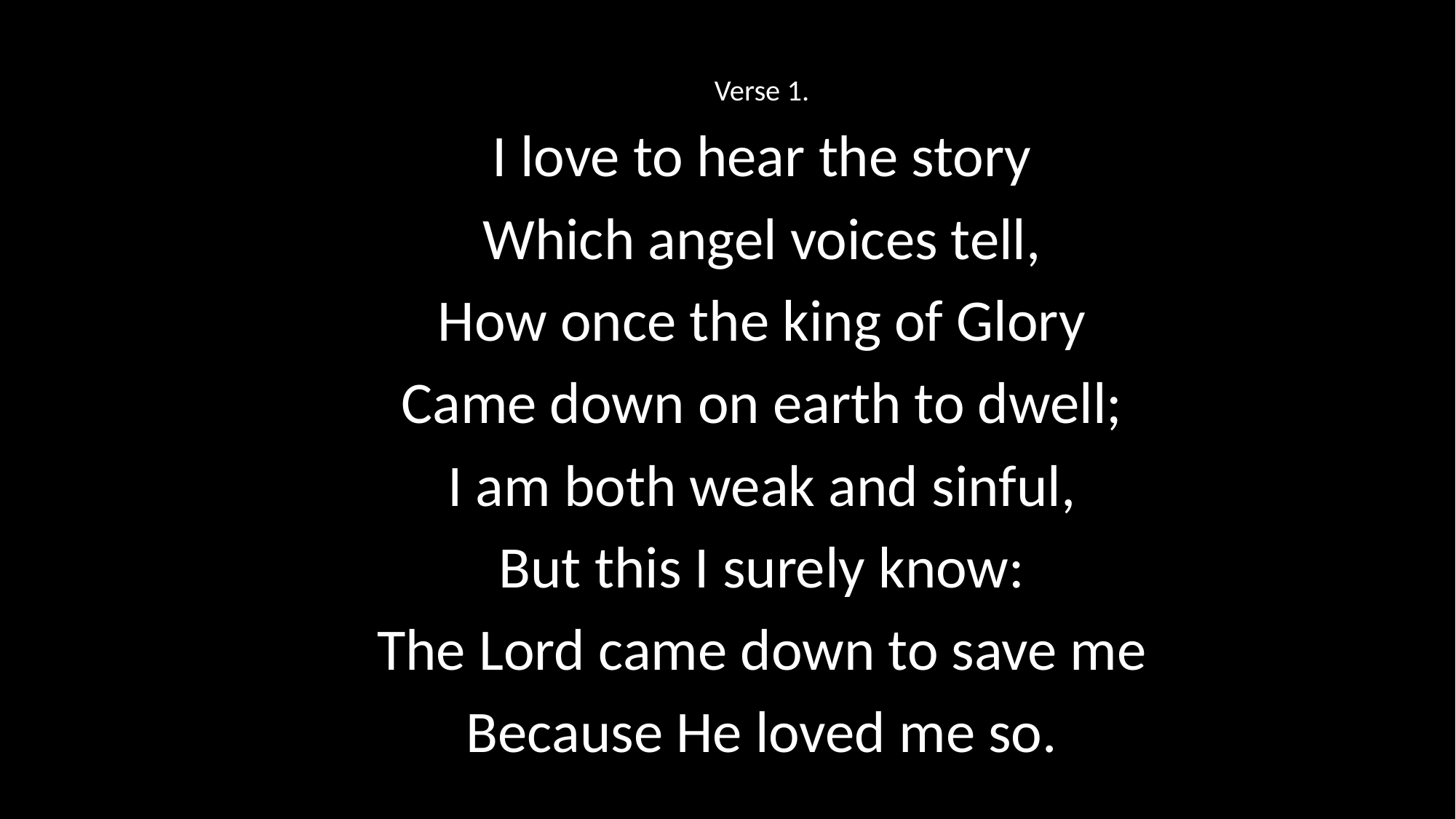

Verse 1.
I love to hear the story
Which angel voices tell,
How once the king of Glory
Came down on earth to dwell;
I am both weak and sinful,
But this I surely know:
The Lord came down to save me
Because He loved me so.